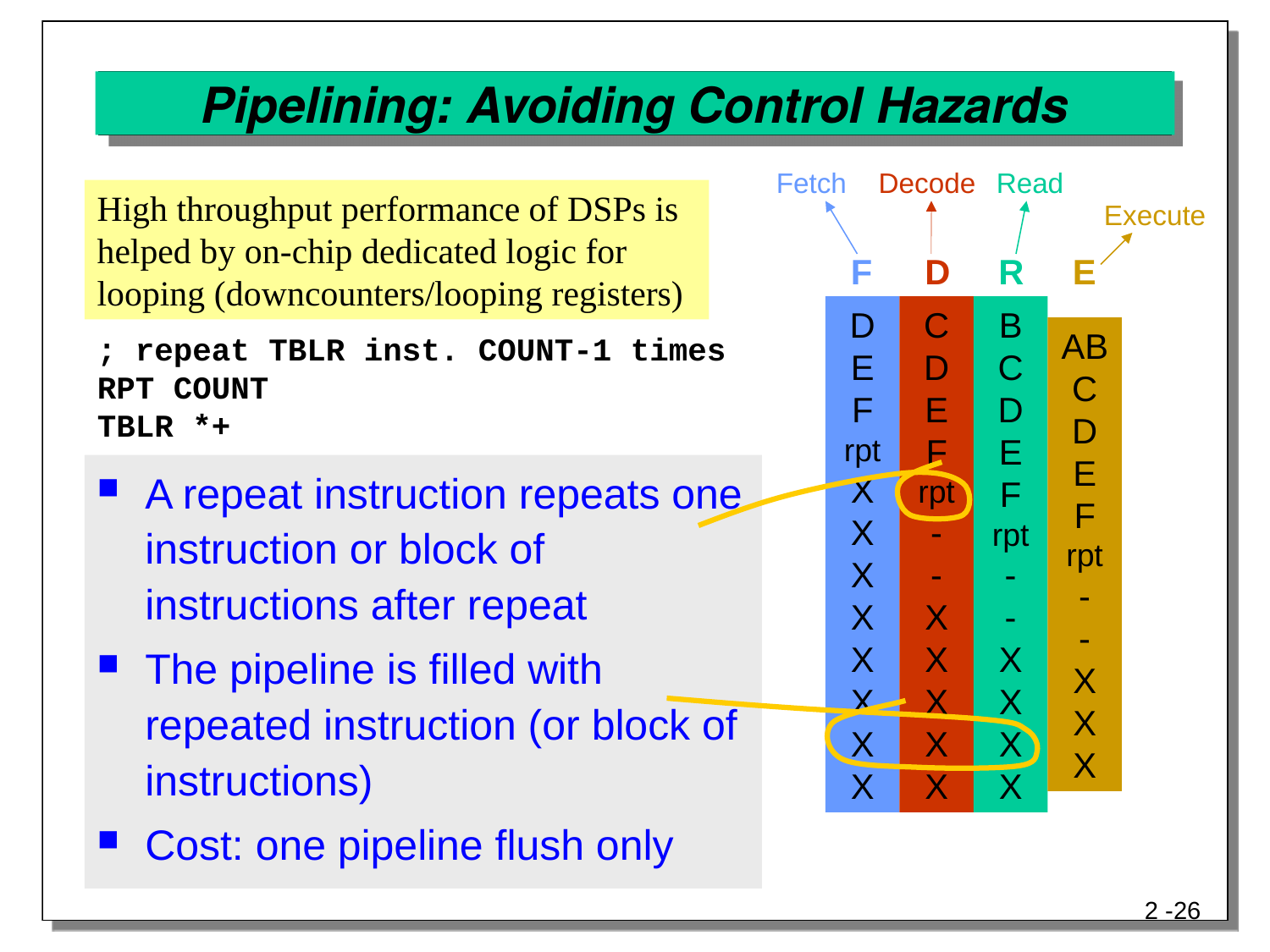

# Pipelining: Avoiding Control Hazards
Fetch
Decode
Read
High throughput performance of DSPs is helped by on-chip dedicated logic for looping (downcounters/looping registers)
Execute

F
D
R
E
D
E
F
rpt
X
X
X
X
X
X
X
X
C
D
E
F
rpt
-
-
X
X
X
X
X
B
CD
E
F
rpt
-
-
X
X
X
X
AB
CD
E
F
rpt
-
-
X
X
X
; repeat TBLR inst. COUNT-1 times
RPT COUNT
TBLR *+

A repeat instruction repeats one instruction or block of instructions after repeat
The pipeline is filled with repeated instruction (or block of instructions)
Cost: one pipeline flush only